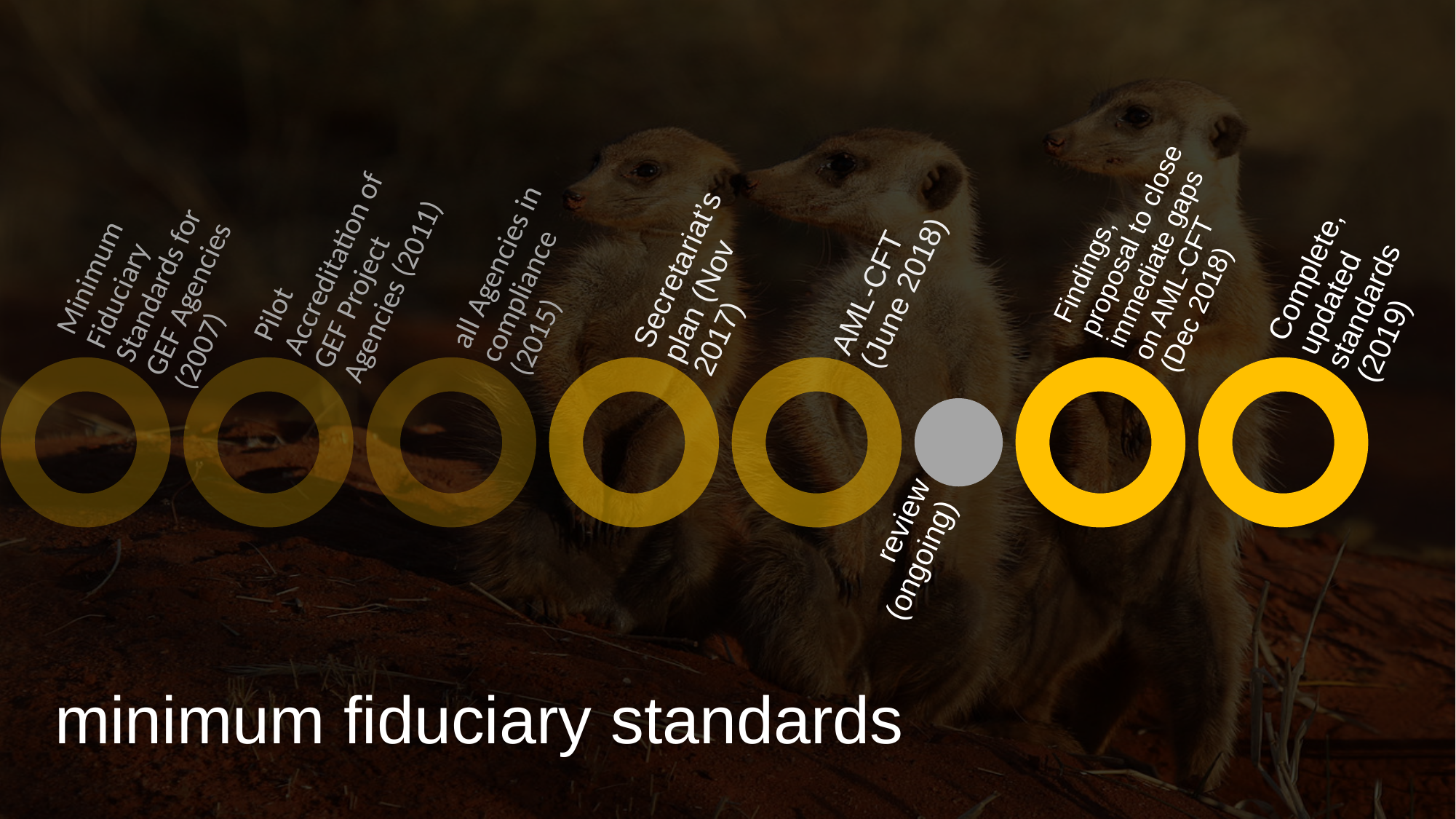

Minimum Fiduciary Standards for GEF Agencies (2007)
Pilot Accreditation of GEF Project Agencies (2011)
all Agencies in compliance (2015)
Secretariat’s plan (Nov 2017)
AML-CFT (June 2018)
review (ongoing)
Findings, proposal to close immediate gaps on AML-CFT (Dec 2018)
Complete, updated standards (2019)
# minimum fiduciary standards